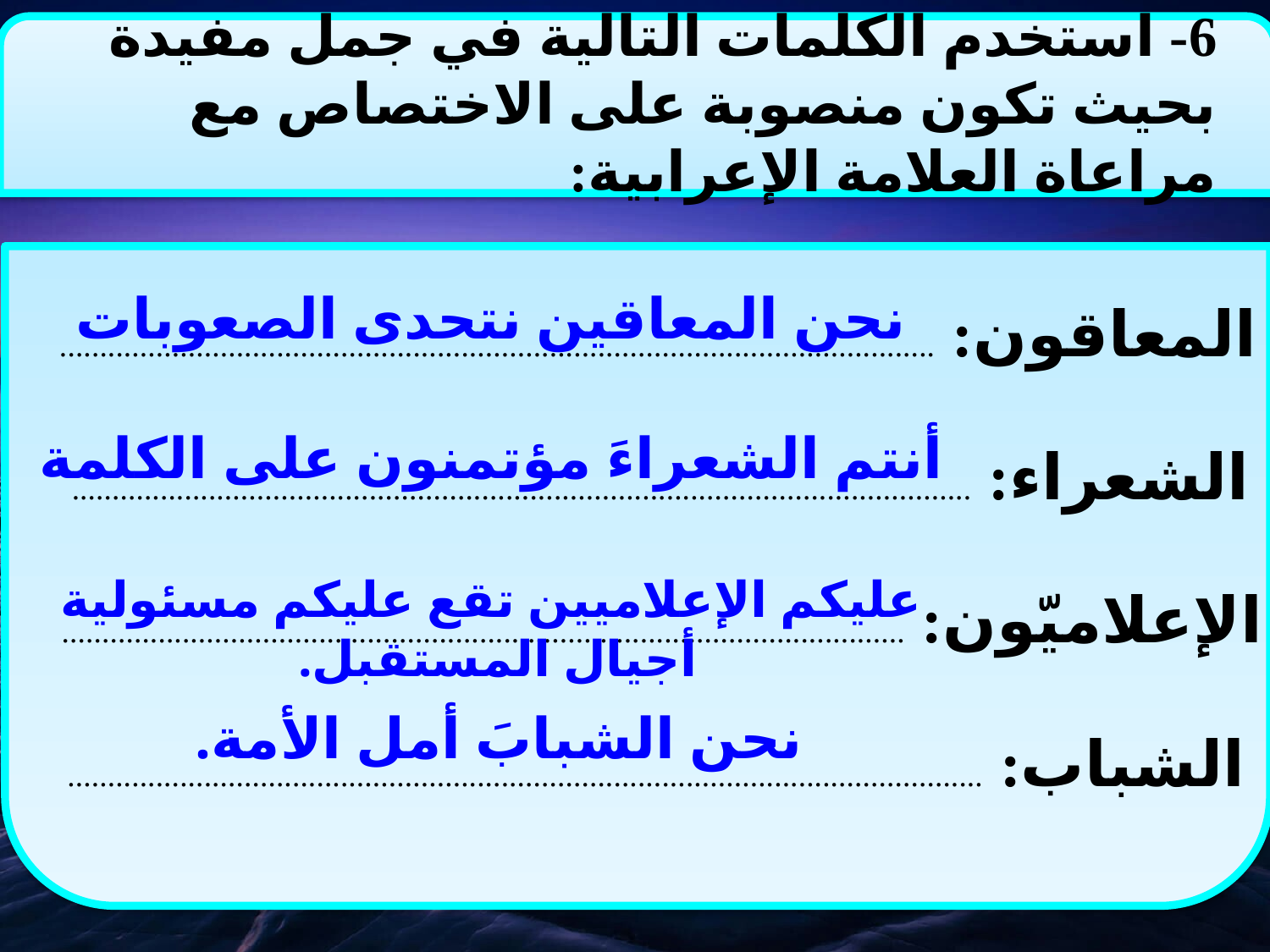

6- استخدم الكلمات التالية في جمل مفيدة بحيث تكون منصوبة على الاختصاص مع مراعاة العلامة الإعرابية:

نحن المعاقين نتحدى الصعوبات
المعاقون: .............................................................................................................
أنتم الشعراءَ مؤتمنون على الكلمة
الشعراء: ................................................................................................................
عليكم الإعلاميين تقع عليكم مسئولية أجيال المستقبل.
الإعلاميّون: .........................................................................................................
نحن الشبابَ أمل الأمة.
الشباب: ..................................................................................................................